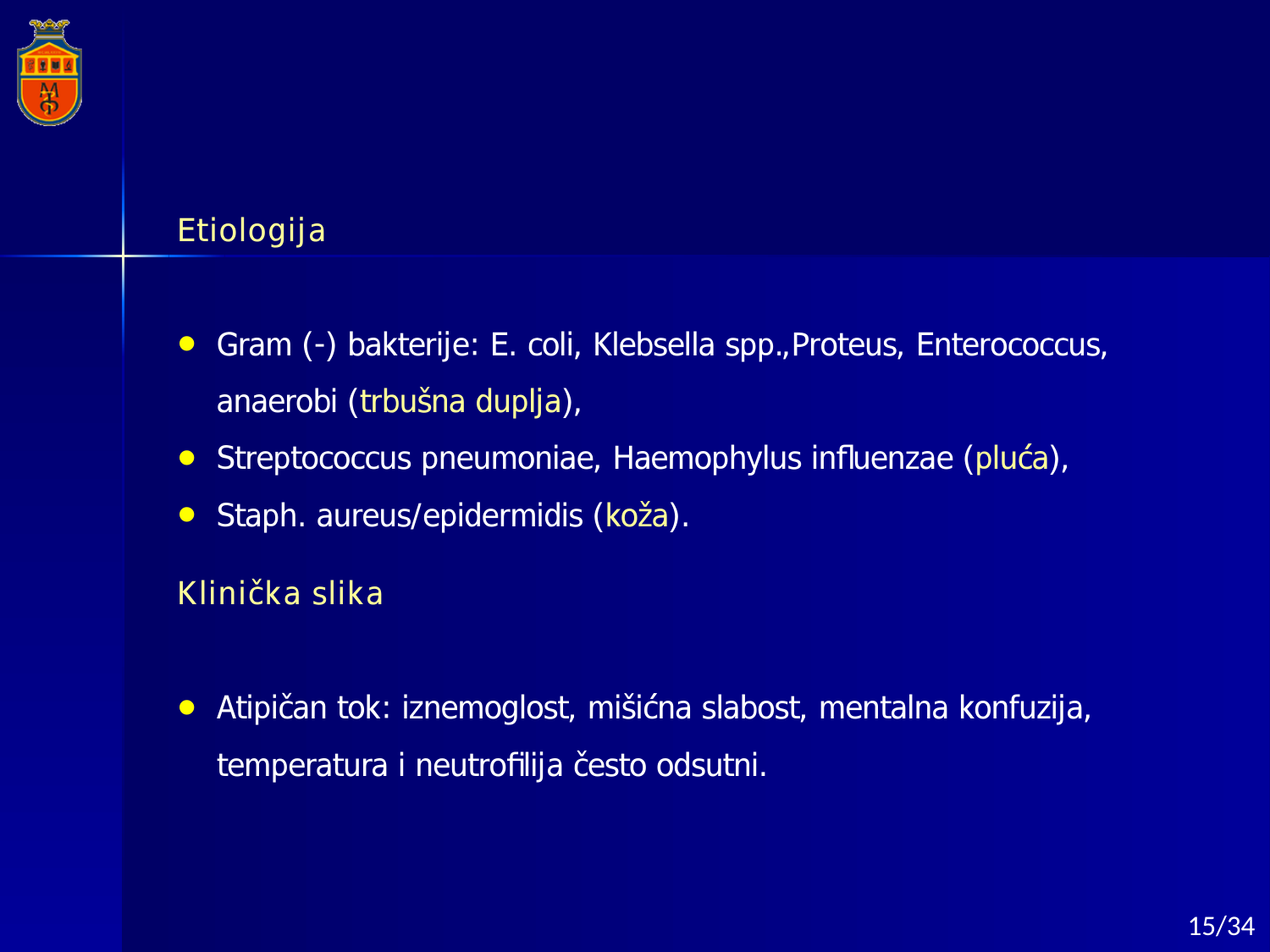

Etiologija

Gram (-) bakterije: E. coli, Klebsella spp.,Proteus, Enterococcus, anaerobi (trbušna duplja),
Streptococcus pneumoniae, Haemophylus influenzae (pluća),
Staph. aureus/epidermidis (koža).
Klinička slika

Atipičan tok: iznemoglost, mišićna slabost, mentalna konfuzija, temperatura i neutrofilija često odsutni.
15/34